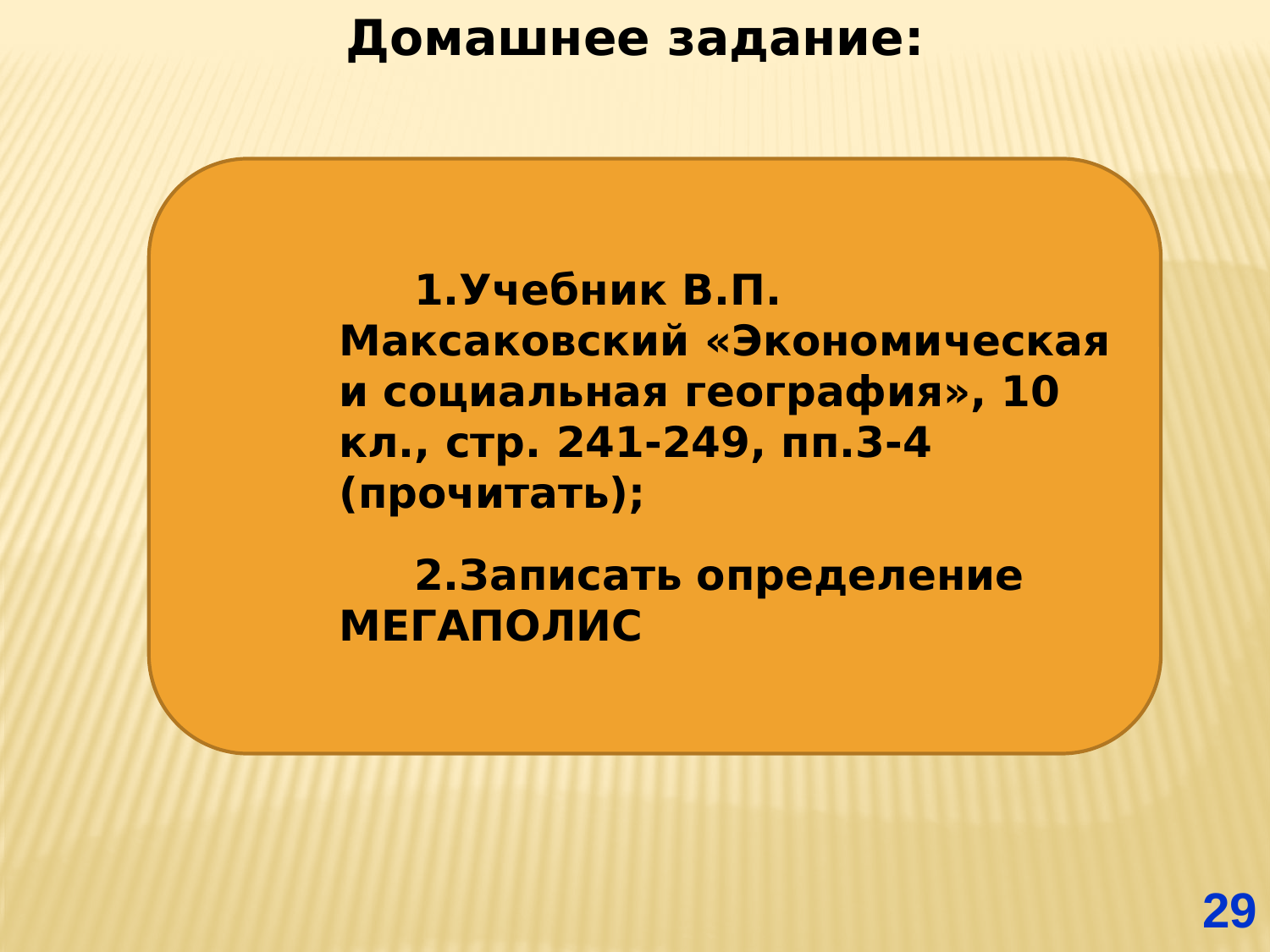

Домашнее задание:
Учебник В.П. Максаковский «Экономическая и социальная география», 10 кл., стр. 241-249, пп.3-4 (прочитать);
Записать определение МЕГАПОЛИС
29